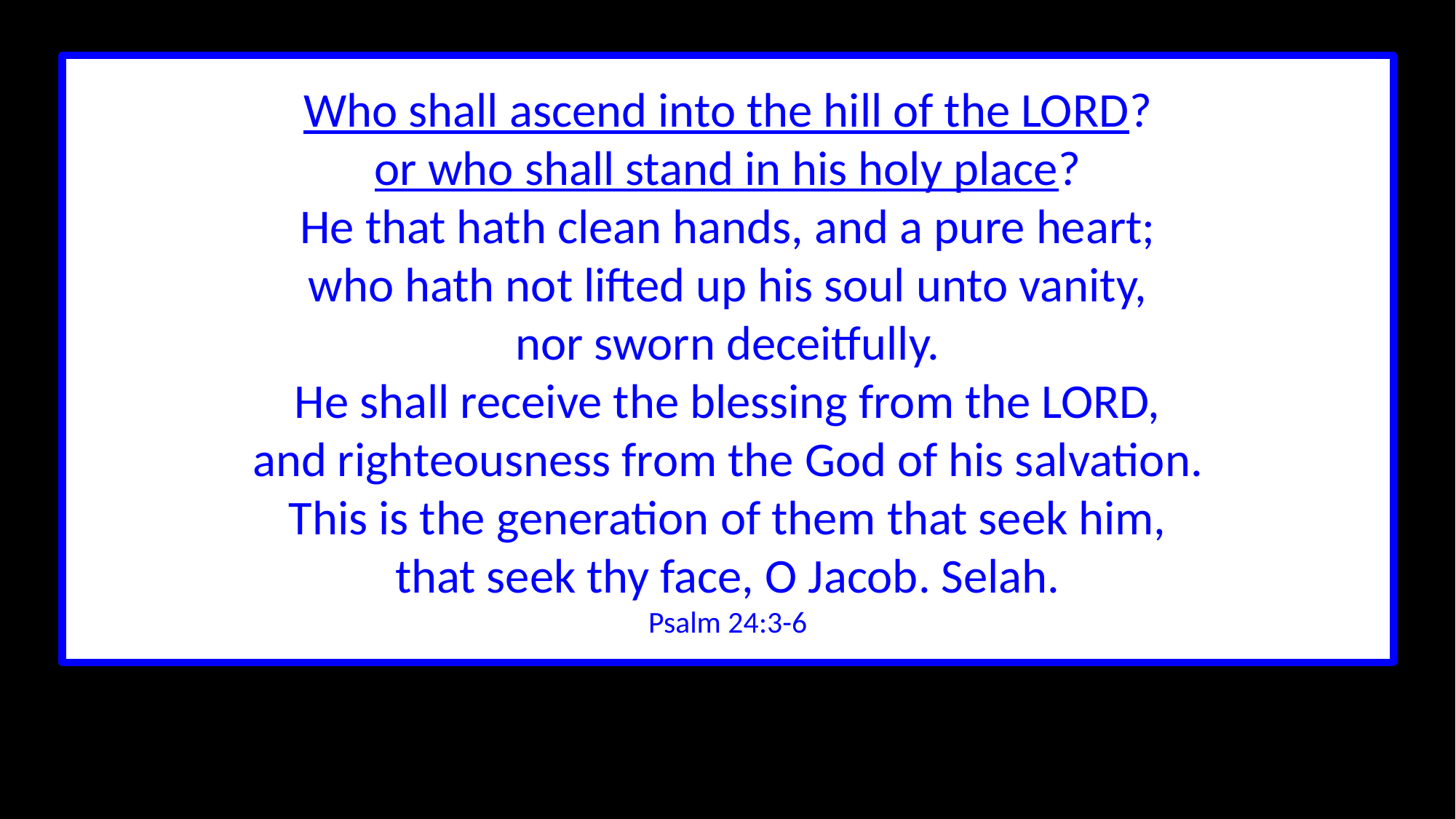

Who shall ascend into the hill of the LORD?
or who shall stand in his holy place?
He that hath clean hands, and a pure heart;
who hath not lifted up his soul unto vanity,
nor sworn deceitfully.
He shall receive the blessing from the LORD,
and righteousness from the God of his salvation.
This is the generation of them that seek him,
that seek thy face, O Jacob. Selah.
Psalm 24:3-6